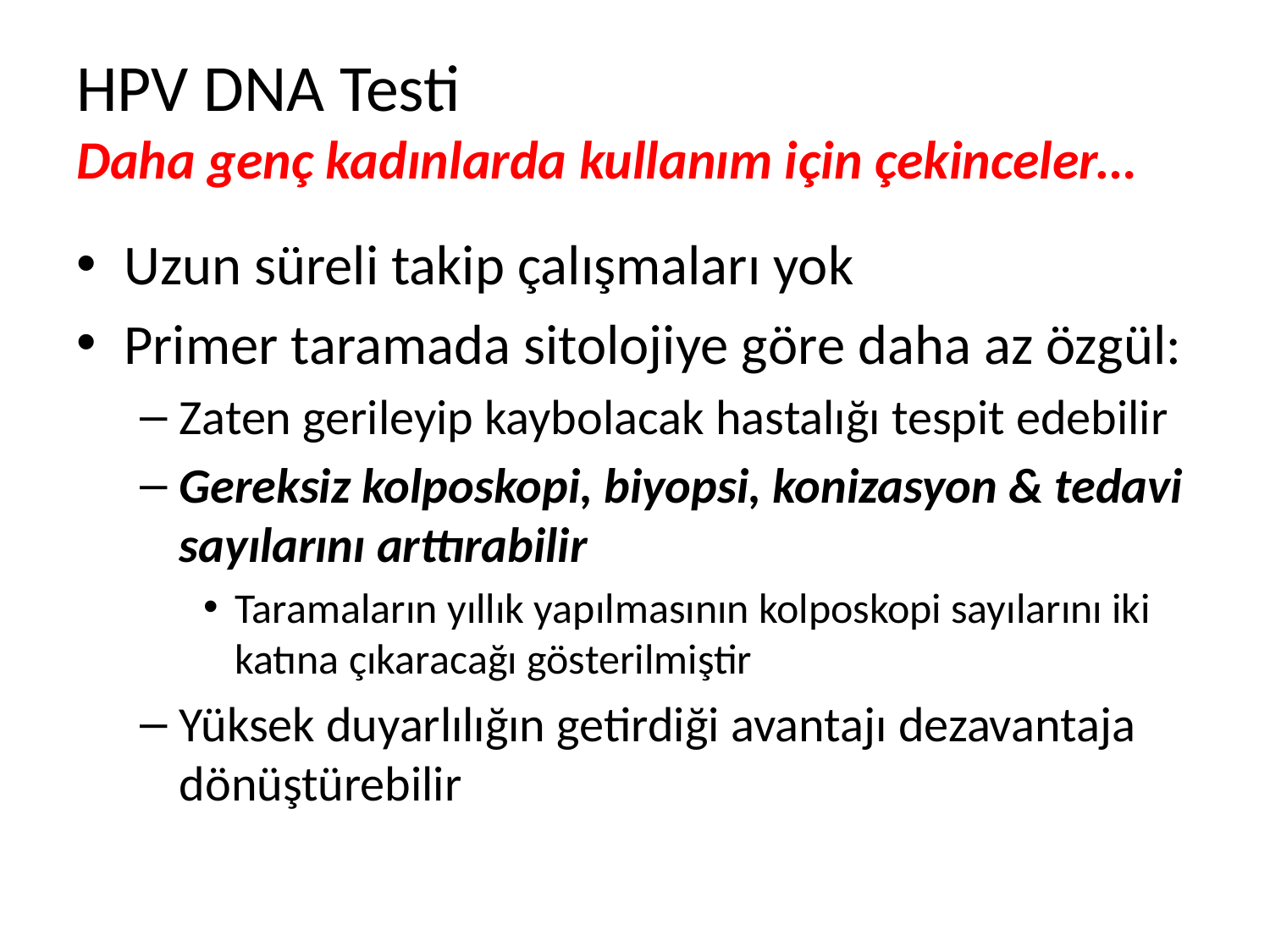

# HPV DNA Testi Daha genç kadınlarda kullanım için çekinceler…
Uzun süreli takip çalışmaları yok
Primer taramada sitolojiye göre daha az özgül:
Zaten gerileyip kaybolacak hastalığı tespit edebilir
Gereksiz kolposkopi, biyopsi, konizasyon & tedavi sayılarını arttırabilir
Taramaların yıllık yapılmasının kolposkopi sayılarını iki katına çıkaracağı gösterilmiştir
Yüksek duyarlılığın getirdiği avantajı dezavantaja dönüştürebilir